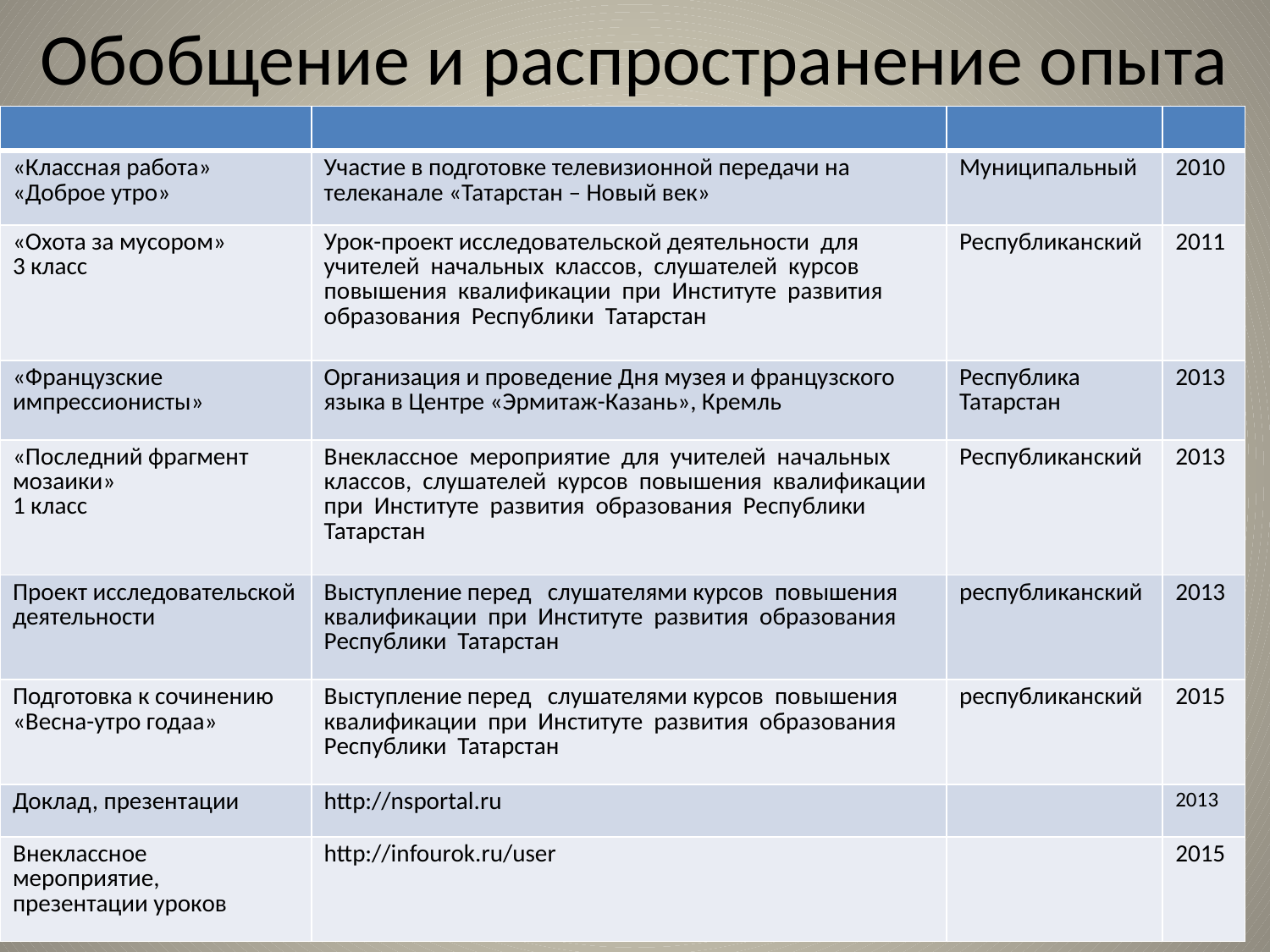

# Обобщение и распространение опыта
|  |  |  |  |
| --- | --- | --- | --- |
| «Классная работа» «Доброе утро» | Участие в подготовке телевизионной передачи на телеканале «Татарстан – Новый век» | Муниципальный | 2010 |
| «Охота за мусором» 3 класс | Урок-проект исследовательской деятельности для учителей начальных классов, слушателей курсов повышения квалификации при Институте развития образования Республики Татарстан | Республиканский | 2011 |
| «Французские импрессионисты» | Организация и проведение Дня музея и французского языка в Центре «Эрмитаж-Казань», Кремль | Республика Татарстан | 2013 |
| «Последний фрагмент мозаики» 1 класс | Внеклассное мероприятие для учителей начальных классов, слушателей курсов повышения квалификации при Институте развития образования Республики Татарстан | Республиканский | 2013 |
| Проект исследовательской деятельности | Выступление перед слушателями курсов повышения квалификации при Институте развития образования Республики Татарстан | республиканский | 2013 |
| Подготовка к сочинению «Весна-утро годаа» | Выступление перед слушателями курсов повышения квалификации при Институте развития образования Республики Татарстан | республиканский | 2015 |
| Доклад, презентации | http://nsportal.ru |  | 2013 |
| Внеклассное мероприятие, презентации уроков | http://infourok.ru/user |  | 2015 |